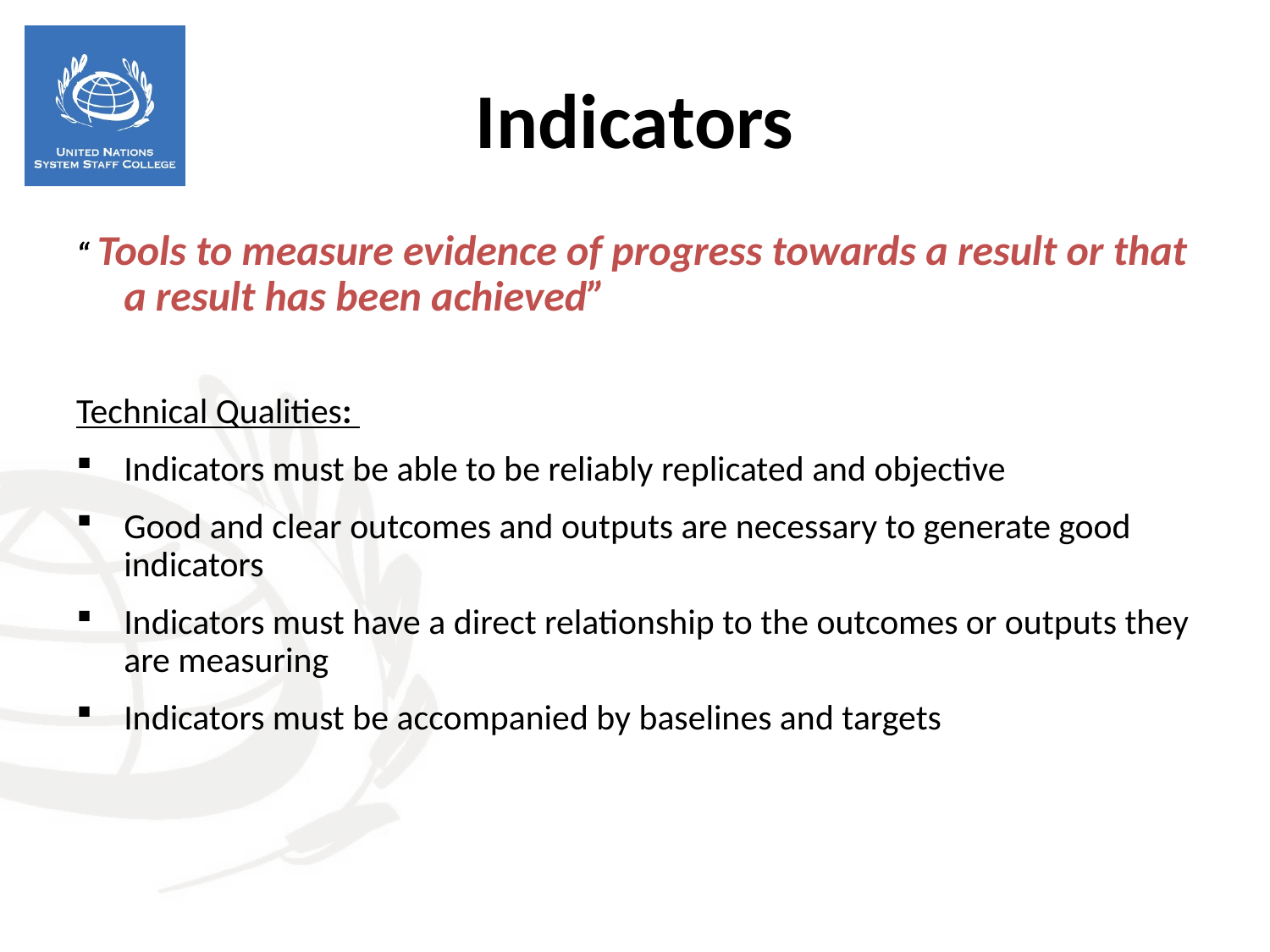

Indicators
“ Tools to measure evidence of progress towards a result or that a result has been achieved”

Technical Qualities:
Indicators must be able to be reliably replicated and objective
Good and clear outcomes and outputs are necessary to generate good indicators
Indicators must have a direct relationship to the outcomes or outputs they are measuring
Indicators must be accompanied by baselines and targets